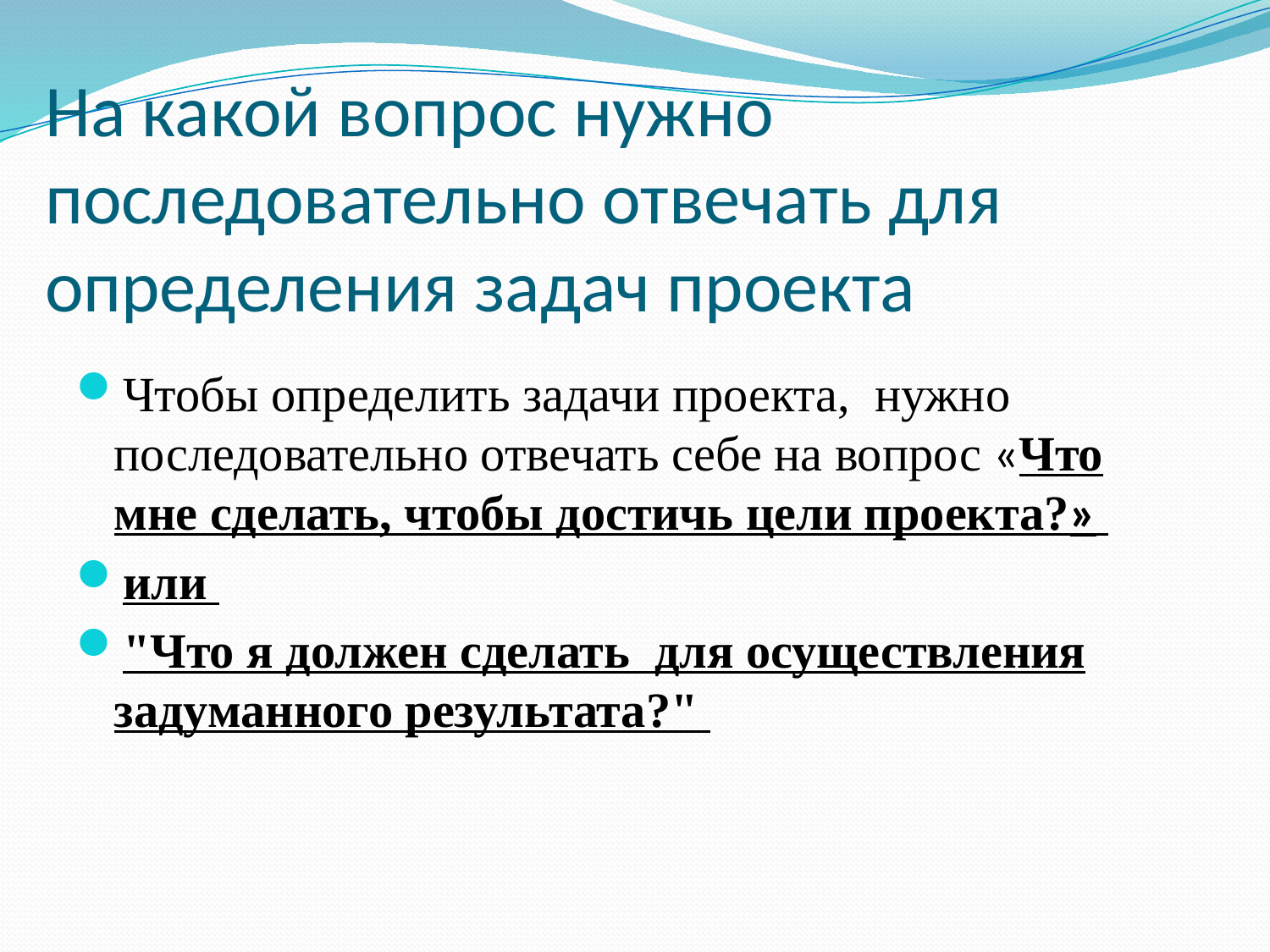

# На какой вопрос нужно последовательно отвечать для определения задач проекта
Чтобы определить задачи проекта,  нужно последовательно отвечать себе на вопрос «Что мне сделать, чтобы достичь цели проекта?»
или
"Что я должен сделать  для осуществления задуманного результата?"